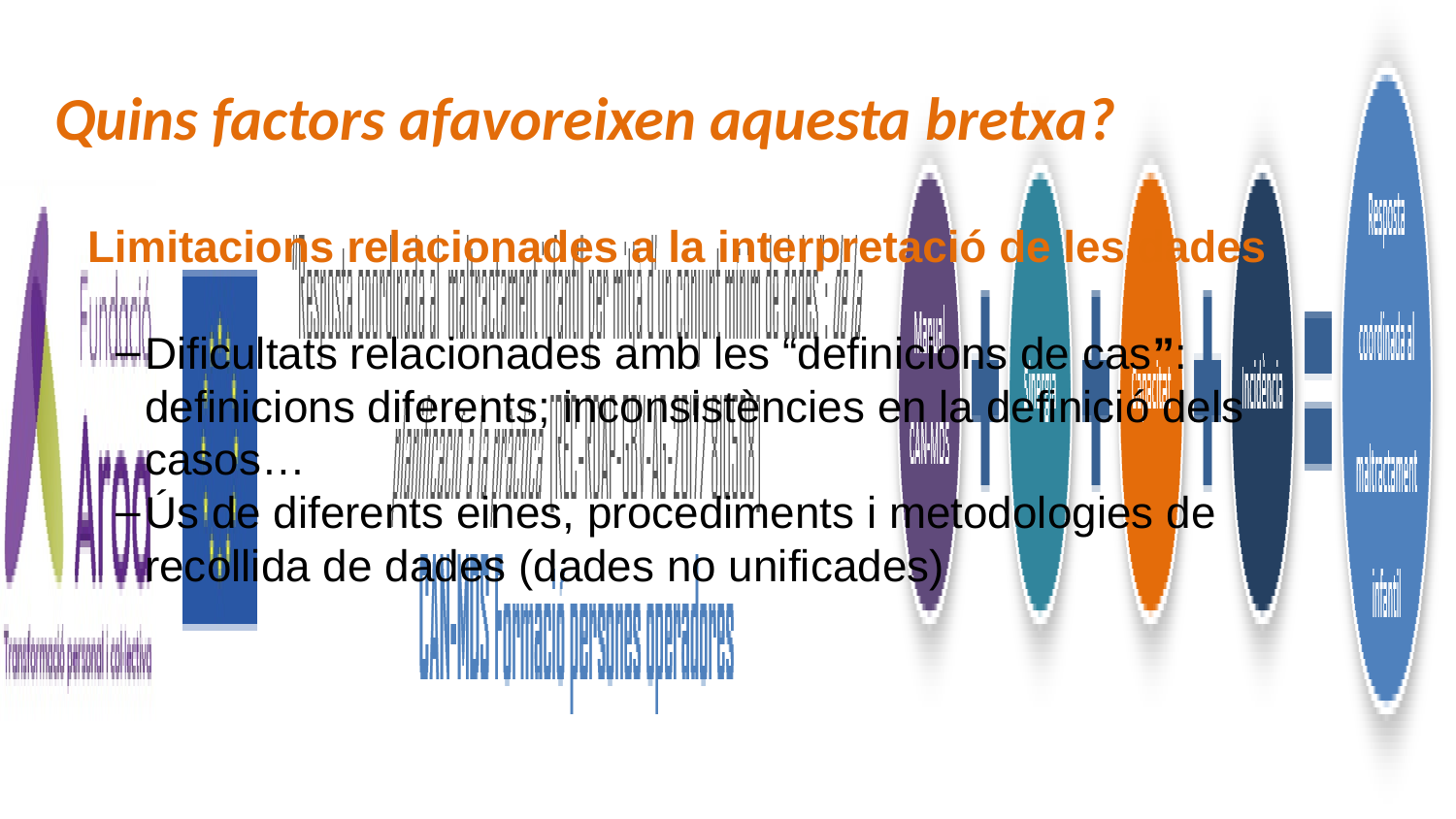

Quins factors afavoreixen aquesta bretxa?

Limitacions relacionades a la interpretació de les dades

Dificultats relacionades amb les “definicions de cas”: definicions diferents; inconsistències en la definició dels casos…
Ús de diferents eines, procediments i metodologies de recollida de dades (dades no unificades)